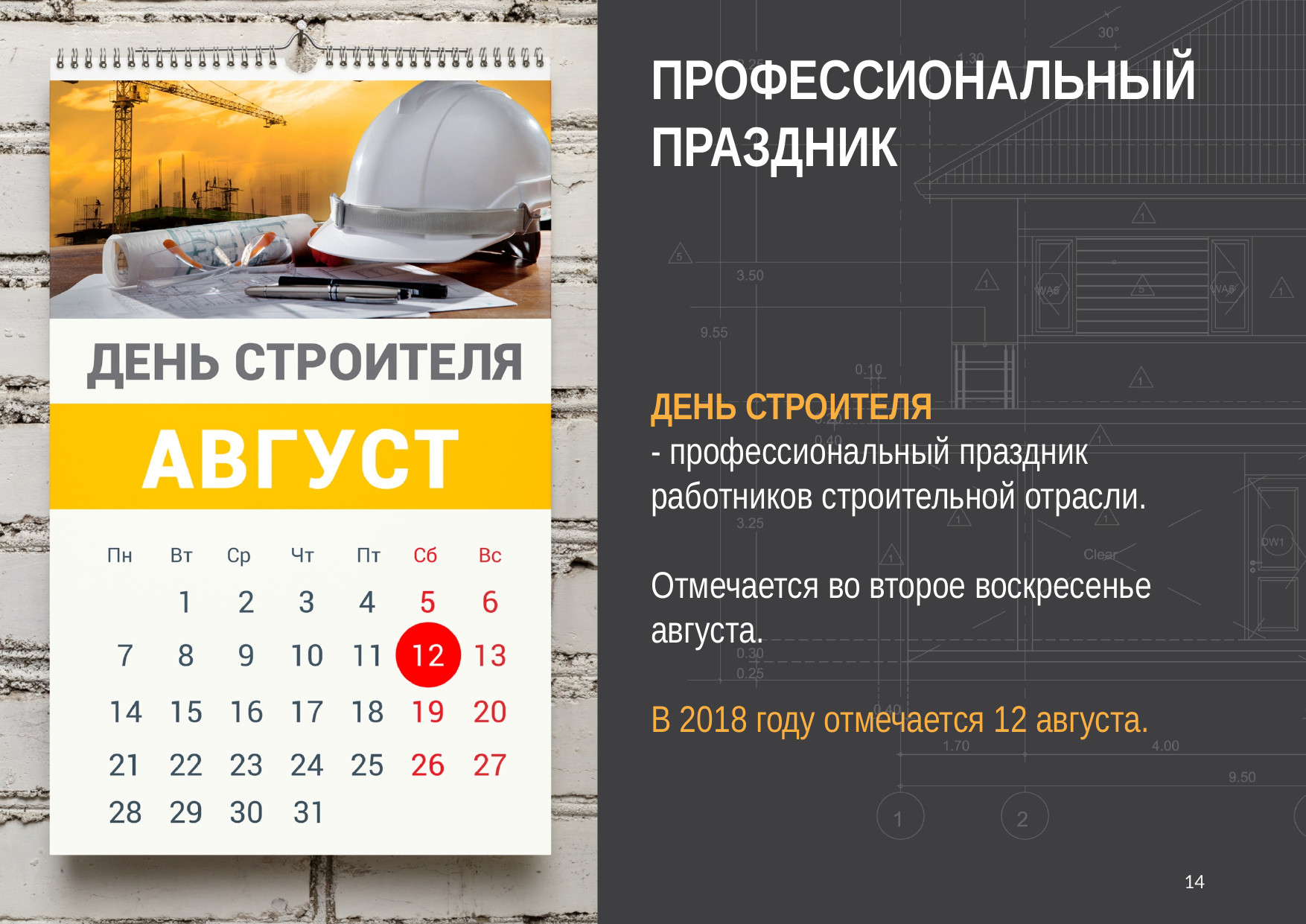

ПРОФЕССИОНАЛЬНЫЙ ПРАЗДНИК
ДЕНЬ СТРОИТЕЛЯ
- профессиональный праздник работников строительной отрасли.

Отмечается во второе воскресенье августа.

В 2018 году отмечается 12 августа.
14